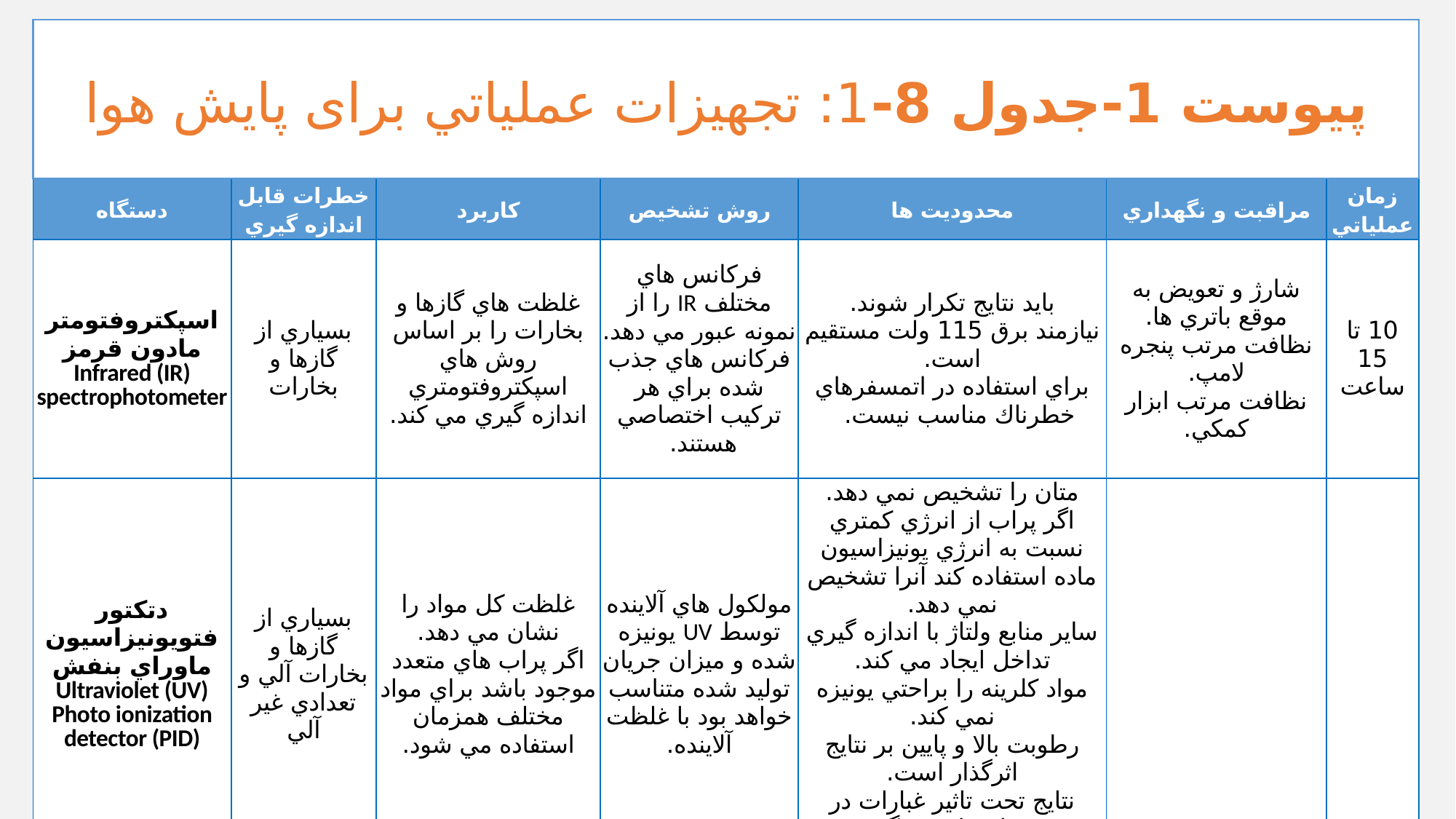

# پیوست 1-جدول 8-1: تجهيزات عملياتي برای پایش هوا
| دستگاه | خطرات قابل اندازه گيري | كاربرد | روش تشخيص | محدوديت ها | مراقبت و نگهداري | زمان عملياتي |
| --- | --- | --- | --- | --- | --- | --- |
| اسپكتروفتومتر مادون قرمز Infrared (IR) spectrophotometer | بسياري از گازها و بخارات | غلظت هاي گازها و بخارات را بر اساس روش هاي اسپكتروفتومتري اندازه گيري مي كند. | فركانس هاي مختلف IR را از نمونه عبور مي دهد. فركانس هاي جذب شده براي هر تركيب اختصاصي هستند. | بايد نتايج تكرار شوند. نيازمند برق 115 ولت مستقيم است. براي استفاده در اتمسفرهاي خطرناك مناسب نيست. | شارژ و تعويض به موقع باتري ها. نظافت مرتب پنجره لامپ. نظافت مرتب ابزار كمكي. | 10 تا 15 ساعت |
| دتكتور فتويونيزاسيون ماوراي بنفش Ultraviolet (UV) Photo ionization detector (PID) | بسياري از گازها و بخارات آلي و تعدادي غير آلي | غلظت كل مواد را نشان مي دهد. اگر پراب هاي متعدد موجود باشد براي مواد مختلف همزمان استفاده مي شود. | مولكول هاي آلاينده توسط UV يونيزه شده و ميزان جريان توليد شده متناسب خواهد بود با غلظت آلاينده. | متان را تشخيص نمي دهد. اگر پراب از انرژي كمتري نسبت به انرژي يونيزاسيون ماده استفاده كند آنرا تشخيص نمي دهد. ساير منابع ولتاژ با اندازه گيري تداخل ايجاد مي كند. مواد كلرينه را براحتي يونيزه نمي كند. رطوبت بالا و پايين بر نتايج اثرگذار است. نتايج تحت تاثير غبارات در محيط قرار مي گيرد. |  |  |